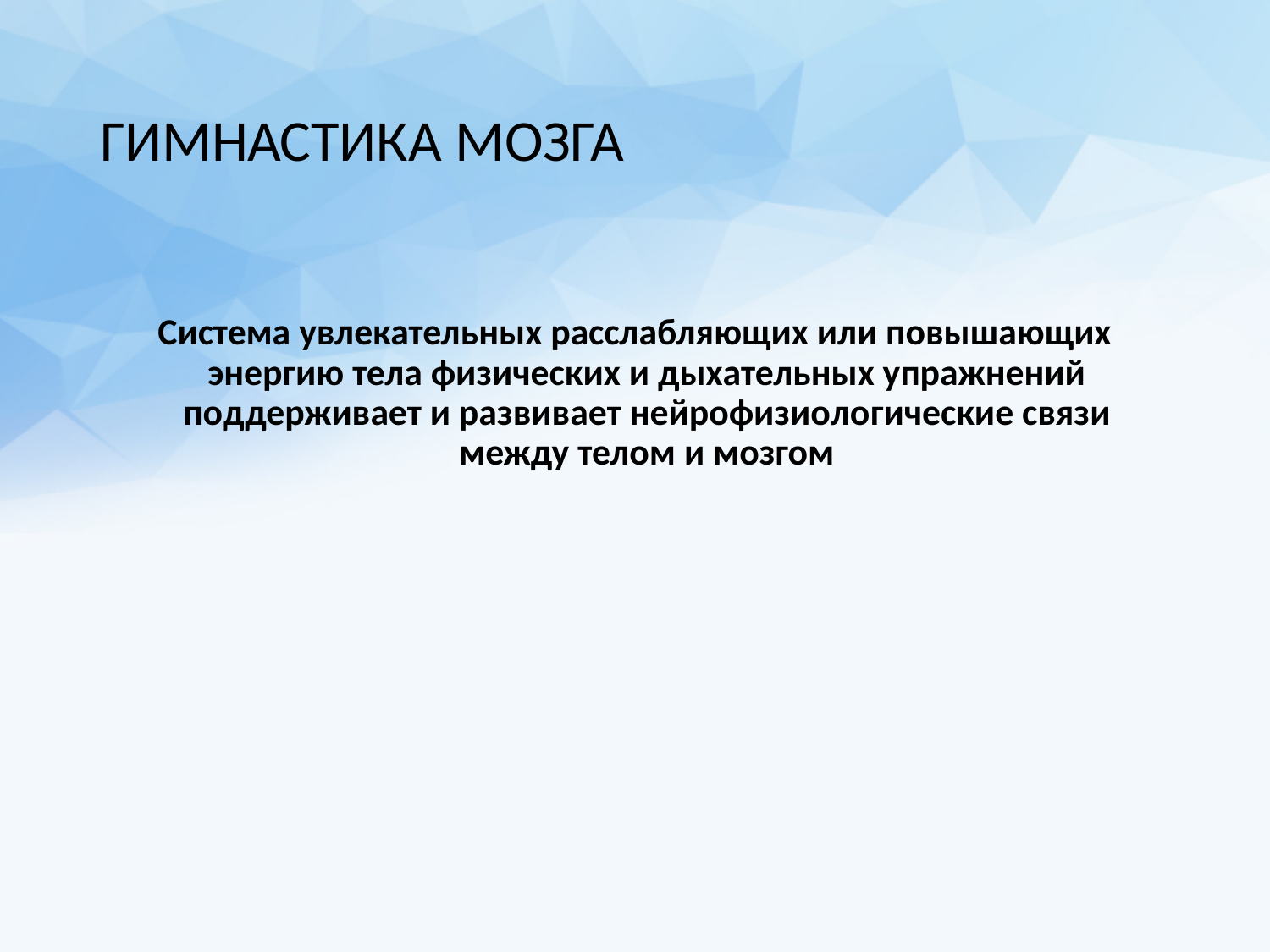

# ГИМНАСТИКА МОЗГА

Система увлекательных расслабляющих или повышающих энергию тела физических и дыхательных упражнений поддерживает и развивает нейрофизиоло­гические связи между телом и мозгом